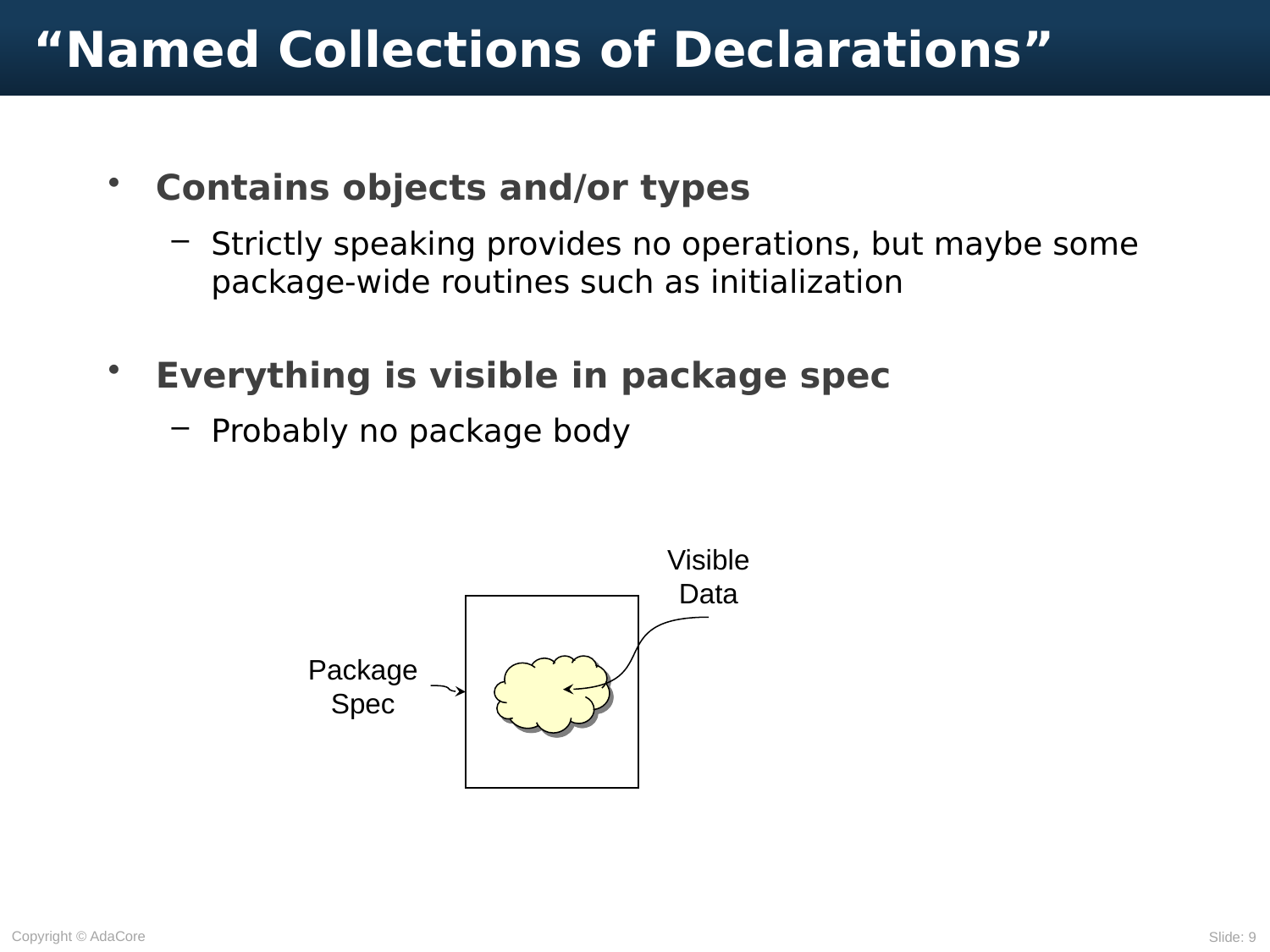

# “Named Collections of Declarations”
Contains objects and/or types
Strictly speaking provides no operations, but maybe some package-wide routines such as initialization
Everything is visible in package spec
Probably no package body

Visible
Data

Package
Spec